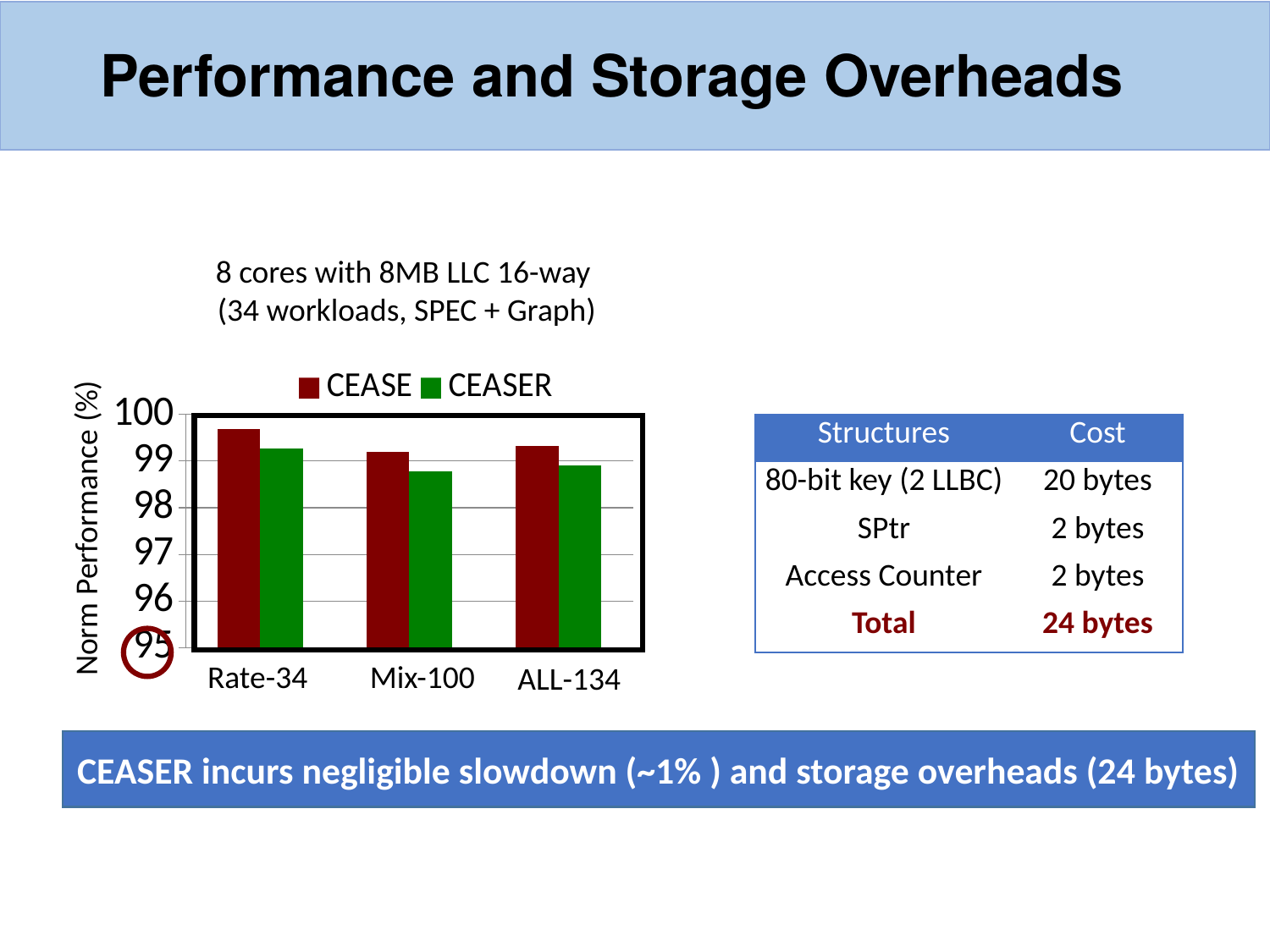

# Performance and Storage Overheads
8 cores with 8MB LLC 16-way
(34 workloads, SPEC + Graph)

### Chart

| Category | CEASE | CEASER |
|---|---|---|
Norm Performance (%)
Rate-34
Mix-100
ALL-134
| Structures | Cost |
| --- | --- |
| 80-bit key (2 LLBC) | 20 bytes |
| SPtr | 2 bytes |
| Access Counter | 2 bytes |
| Total | 24 bytes |

CEASER incurs negligible slowdown (~1% ) and storage overheads (24 bytes)